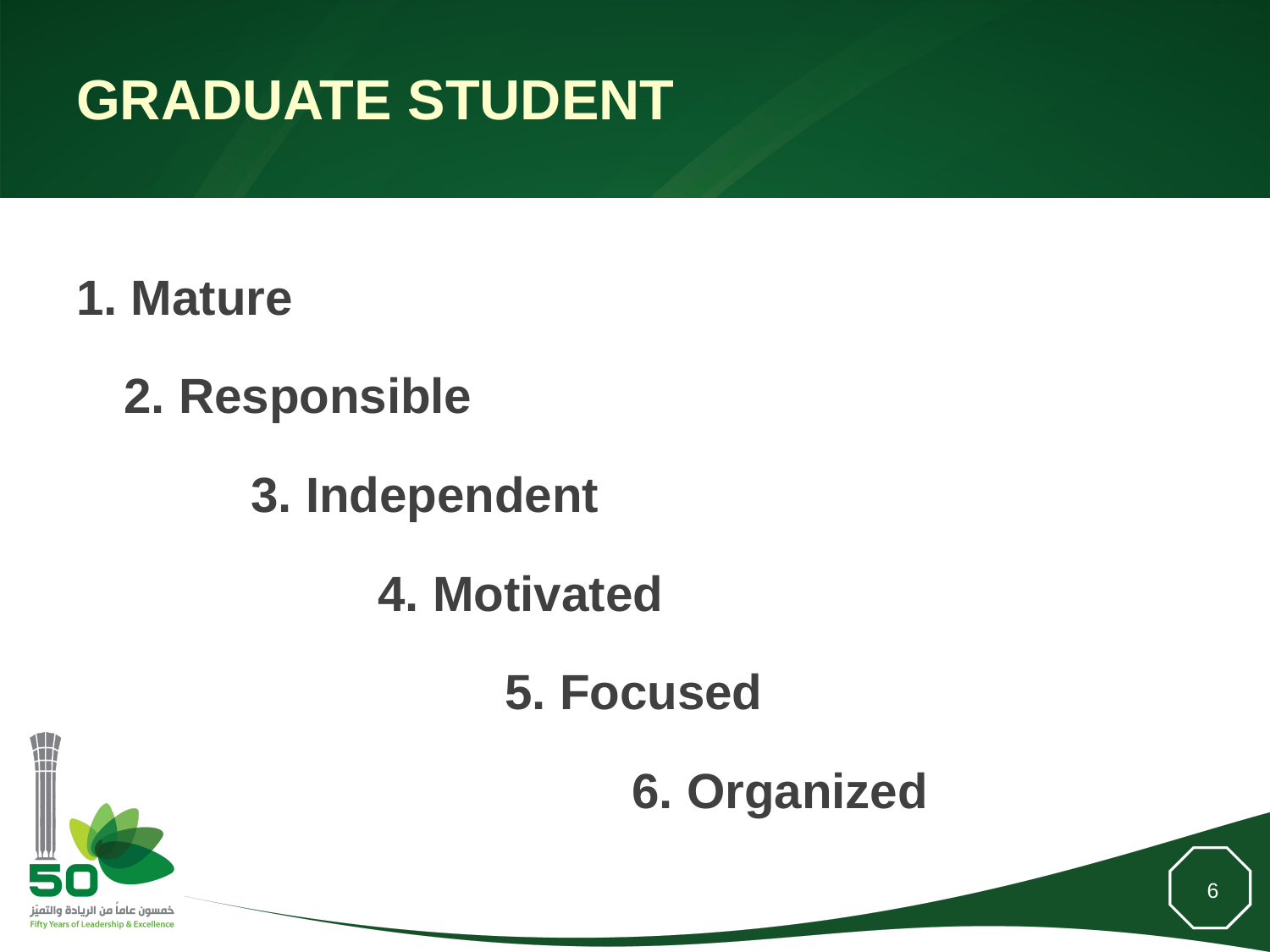

# Graduate student
1. Mature
	2. Responsible
		3. Independent
			4. Motivated
				5. Focused
					6. Organized
6